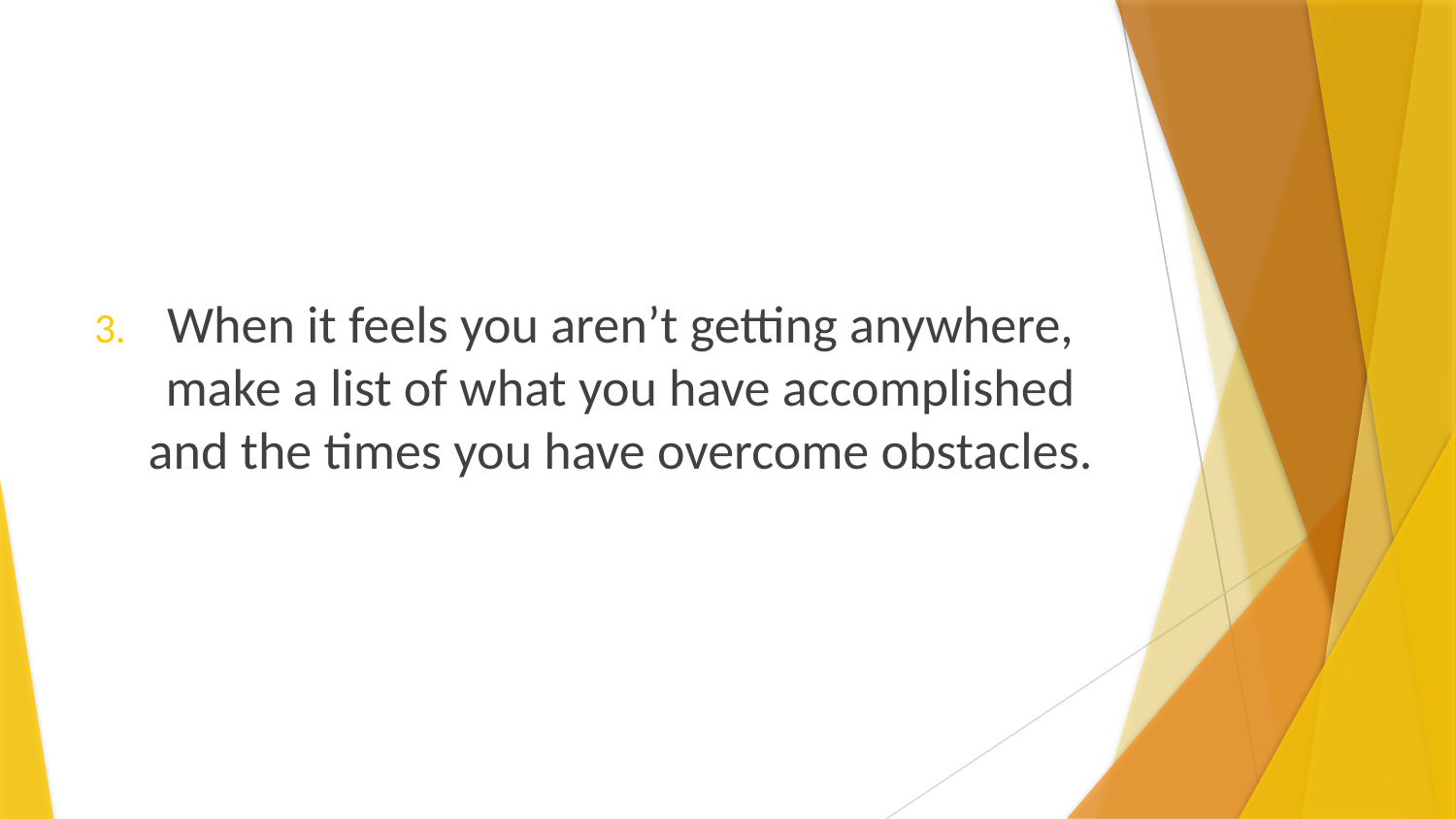

When it feels you aren’t getting anywhere,
make a list of what you have accomplished
and the times you have overcome obstacles.